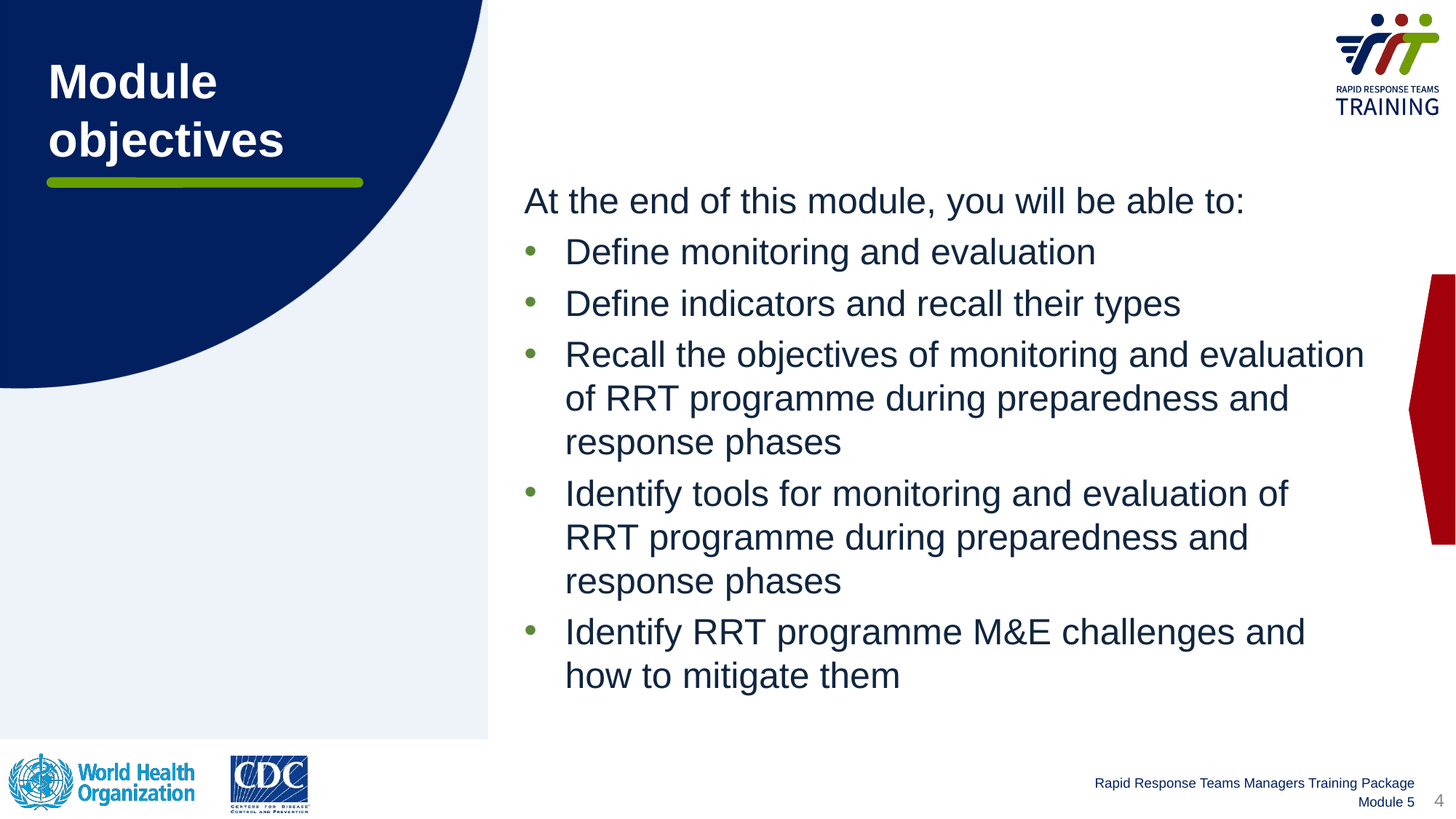

Module objectives
At the end of this module, you will be able to:
Define monitoring and evaluation
Define indicators and recall their types
Recall the objectives of monitoring and evaluation of RRT programme during preparedness and response phases
Identify tools for monitoring and evaluation of RRT programme during preparedness and response phases
Identify RRT programme M&E challenges and how to mitigate them

4